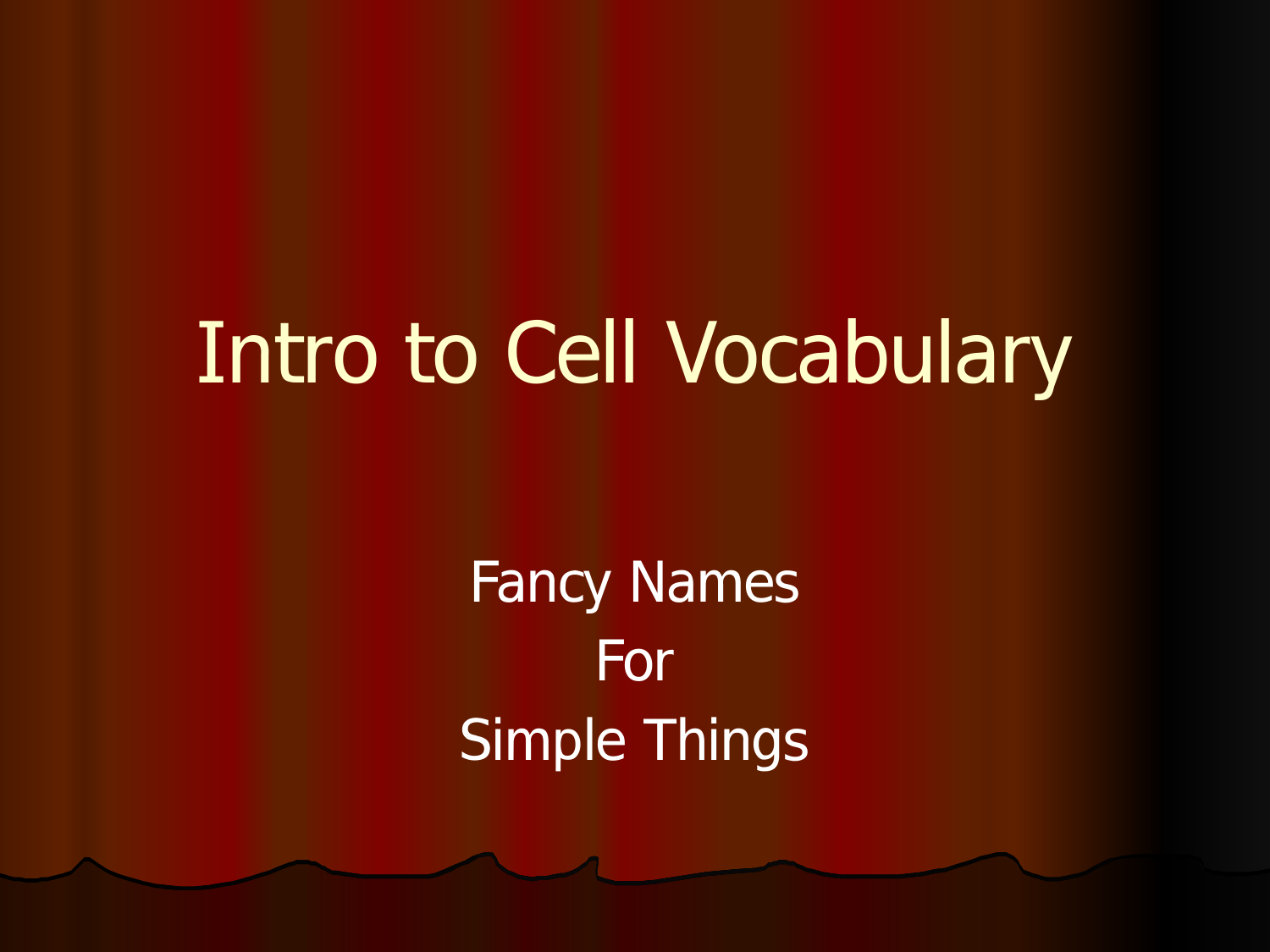

# Intro to Cell Vocabulary
Fancy Names
For
Simple Things